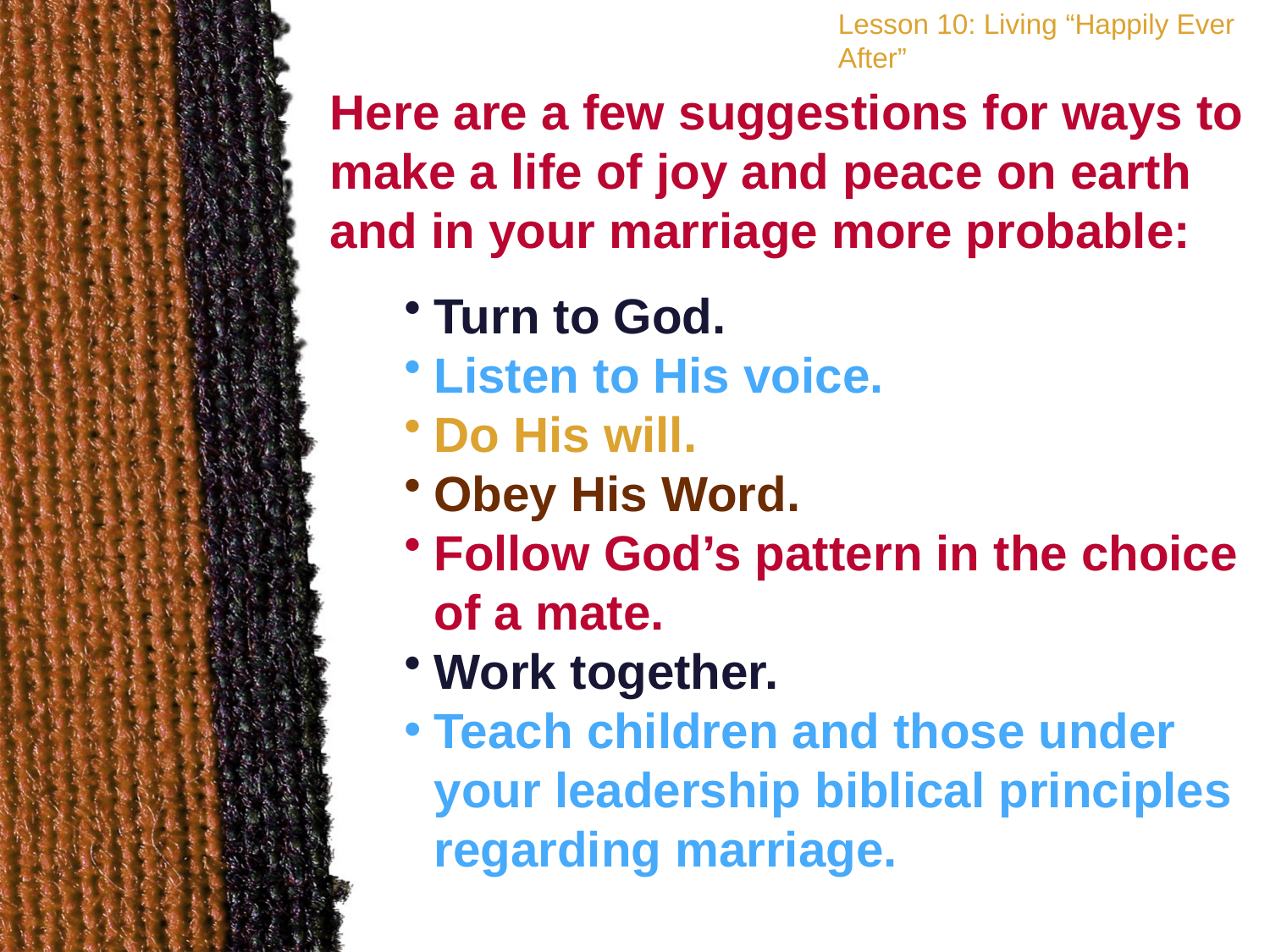

Lesson 10: Living “Happily Ever After”
Here are a few suggestions for ways to make a life of joy and peace on earth and in your marriage more probable:
Turn to God.
Listen to His voice.
Do His will.
Obey His Word.
Follow God’s pattern in the choice of a mate.
Work together.
Teach children and those under your leadership biblical principles regarding marriage.